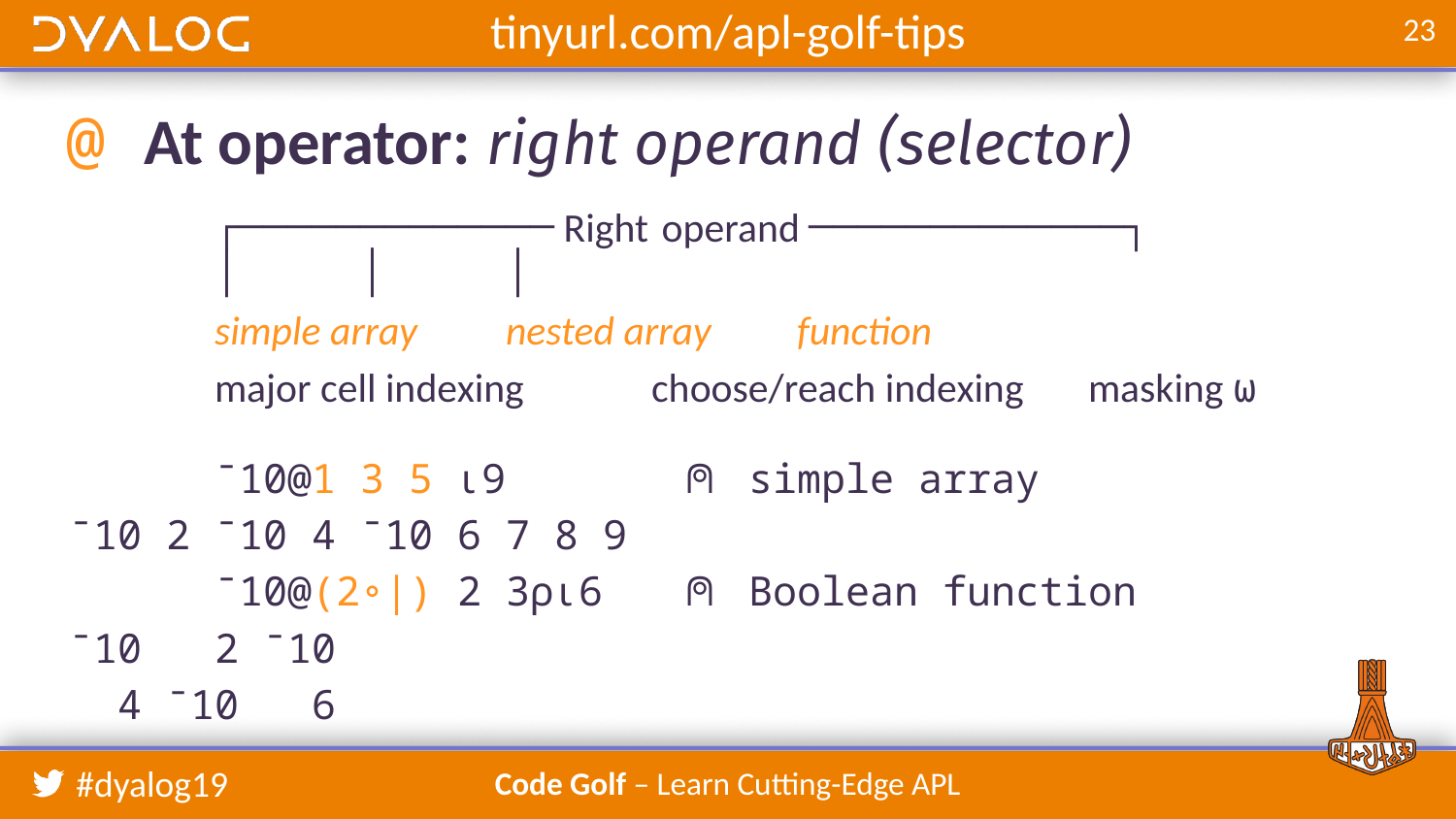

# @ At operator: right operand (selector)
	┌───────────── Right  operand ─────────────┐
	│	│	│
	simple array	nested array	function
	major cell indexing	choose/reach indexing	masking ⍵

      ¯10@1 3 5 ⍳9       ⍝ simple array
¯10 2 ¯10 4 ¯10 6 7 8 9
      ¯10@(2∘|) 2 3⍴⍳6   ⍝ Boolean function
¯10   2 ¯10
  4 ¯10   6